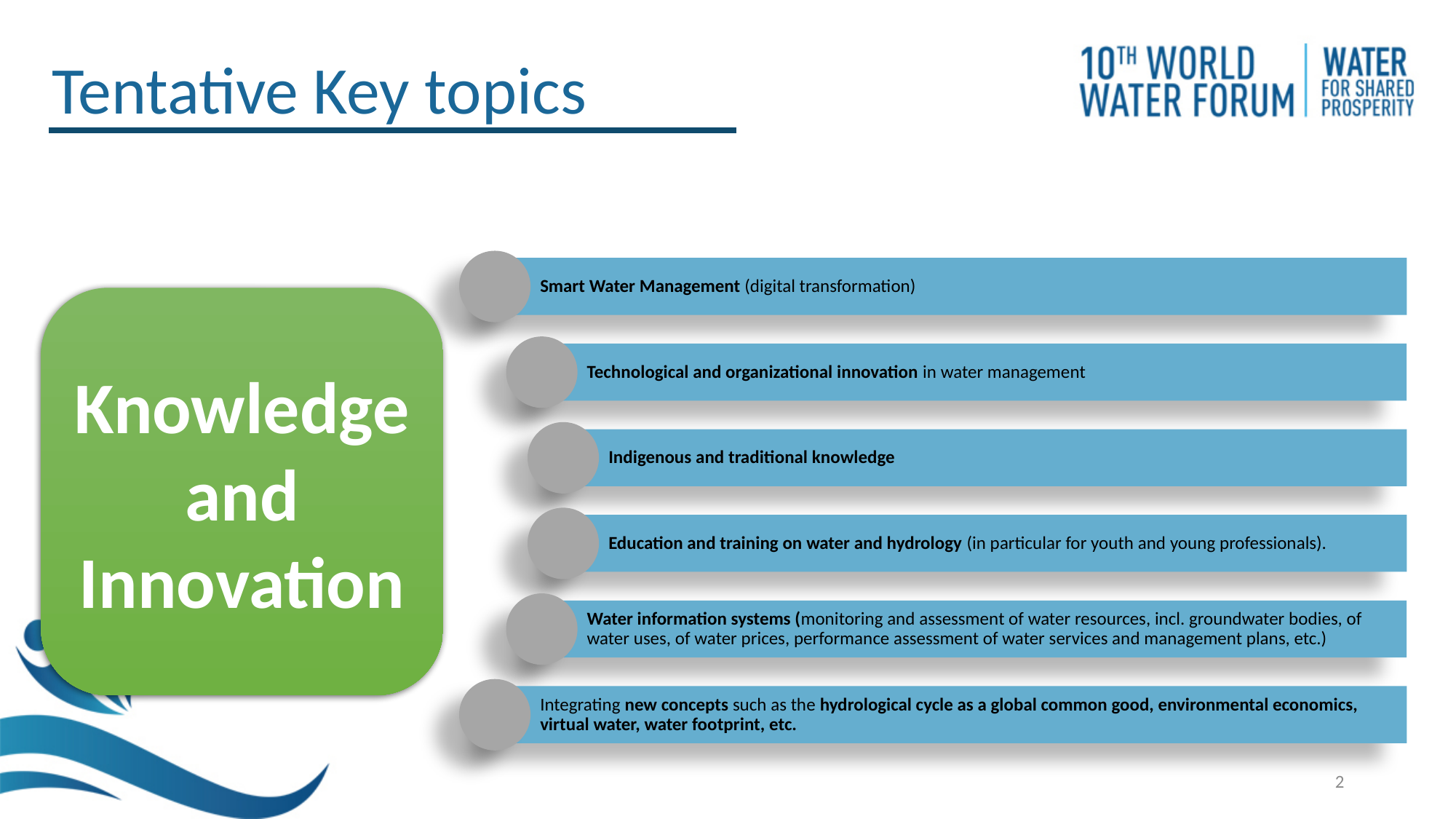

Tentative Key topics
Smart Water Management (digital transformation)
Technological and organizational innovation in water management
Indigenous and traditional knowledge
Education and training on water and hydrology (in particular for youth and young professionals).
Water information systems (monitoring and assessment of water resources, incl. groundwater bodies, of water uses, of water prices, performance assessment of water services and management plans, etc.)
Integrating new concepts such as the hydrological cycle as a global common good, environmental economics, virtual water, water footprint, etc.
Knowledge and Innovation
2